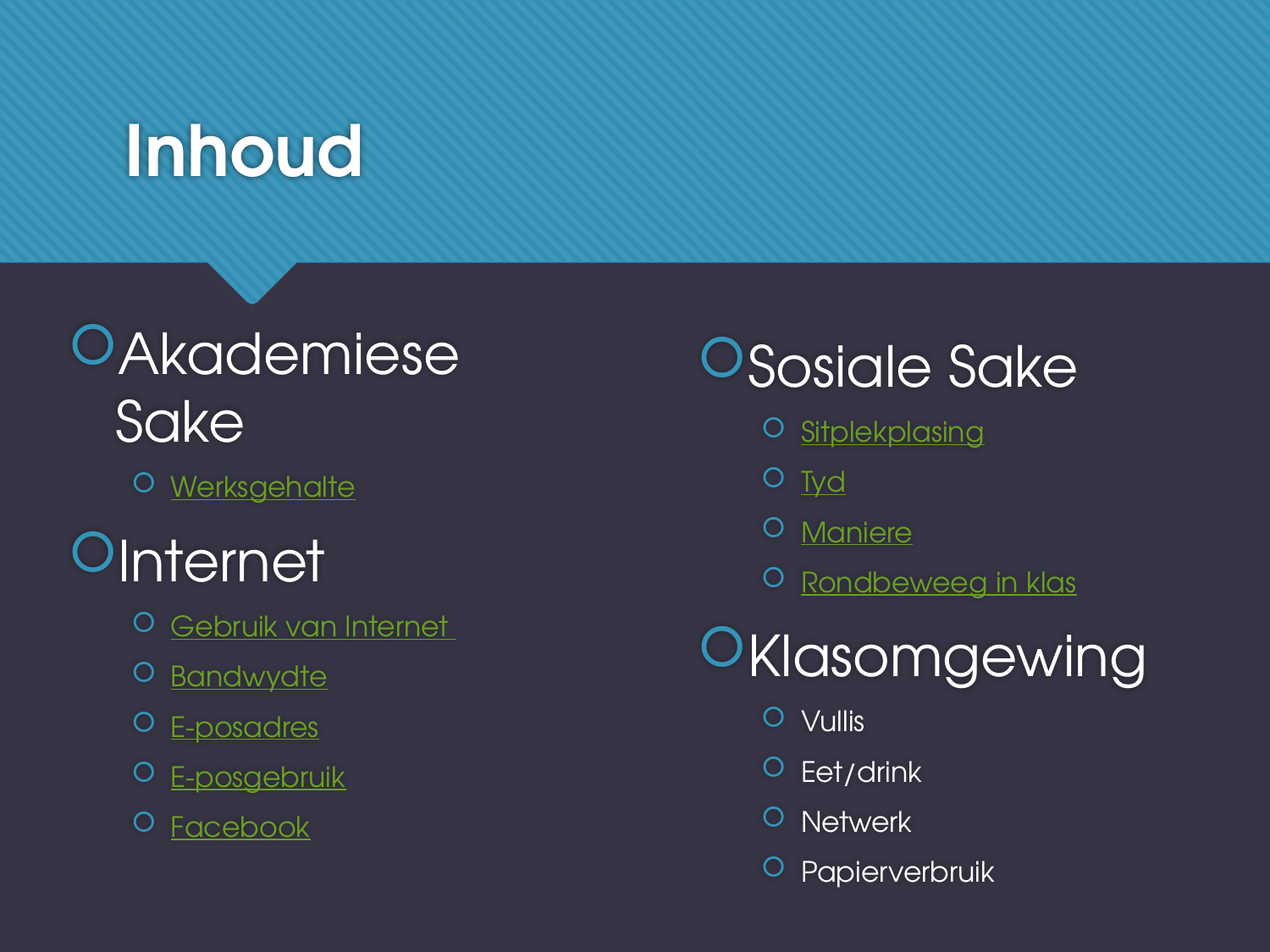

# Inhoud
Akademiese Sake
Werksgehalte
Internet
Gebruik van Internet
Bandwydte
E-posadres
E-posgebruik
Facebook
Sosiale Sake
Sitplekplasing
Tyd
Maniere
Rondbeweeg in klas
Klasomgewing
Vullis
Eet/drink
Netwerk
Papierverbruik